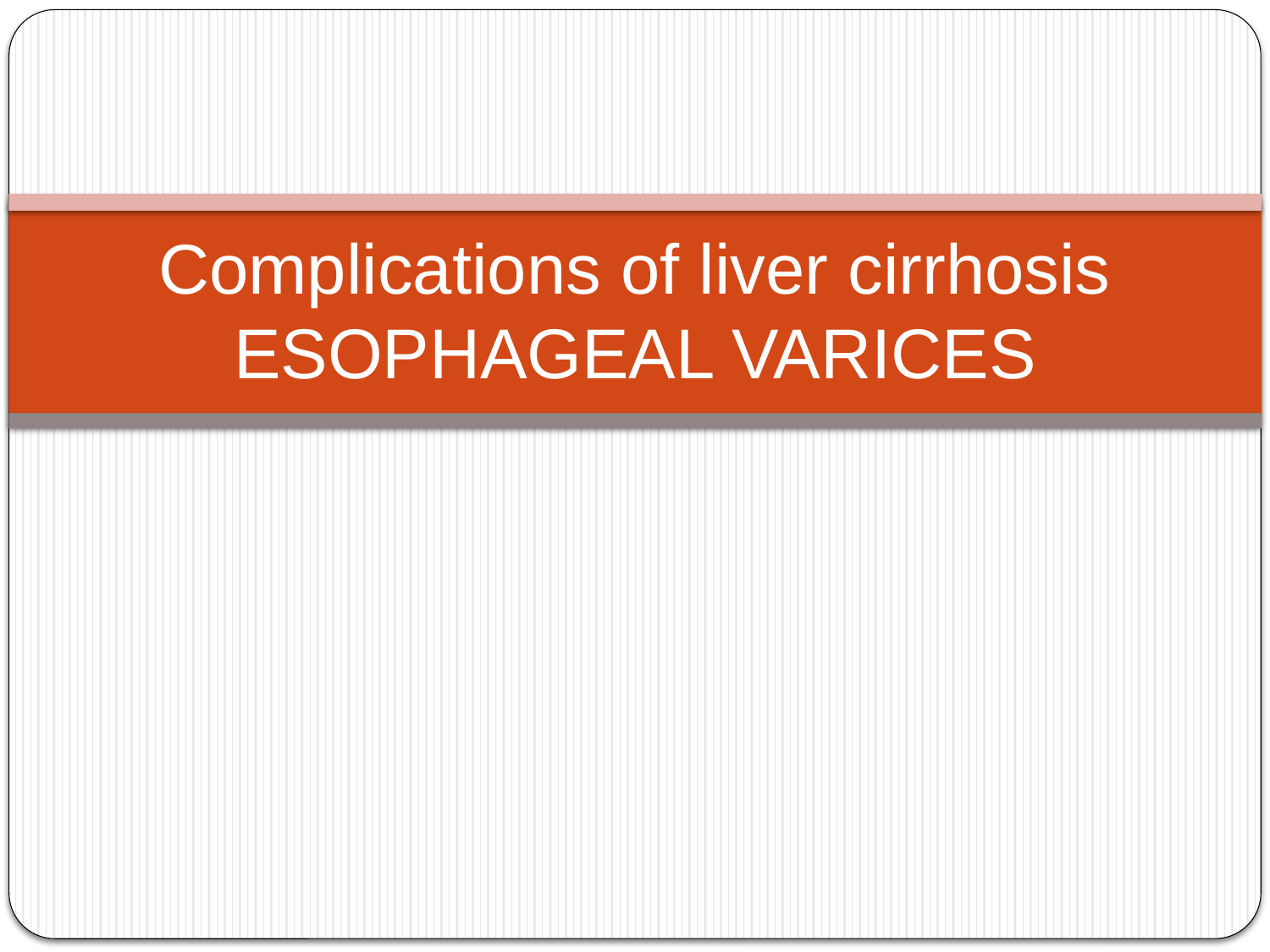

# Complications of liver cirrhosis ESOPHAGEAL VARICES